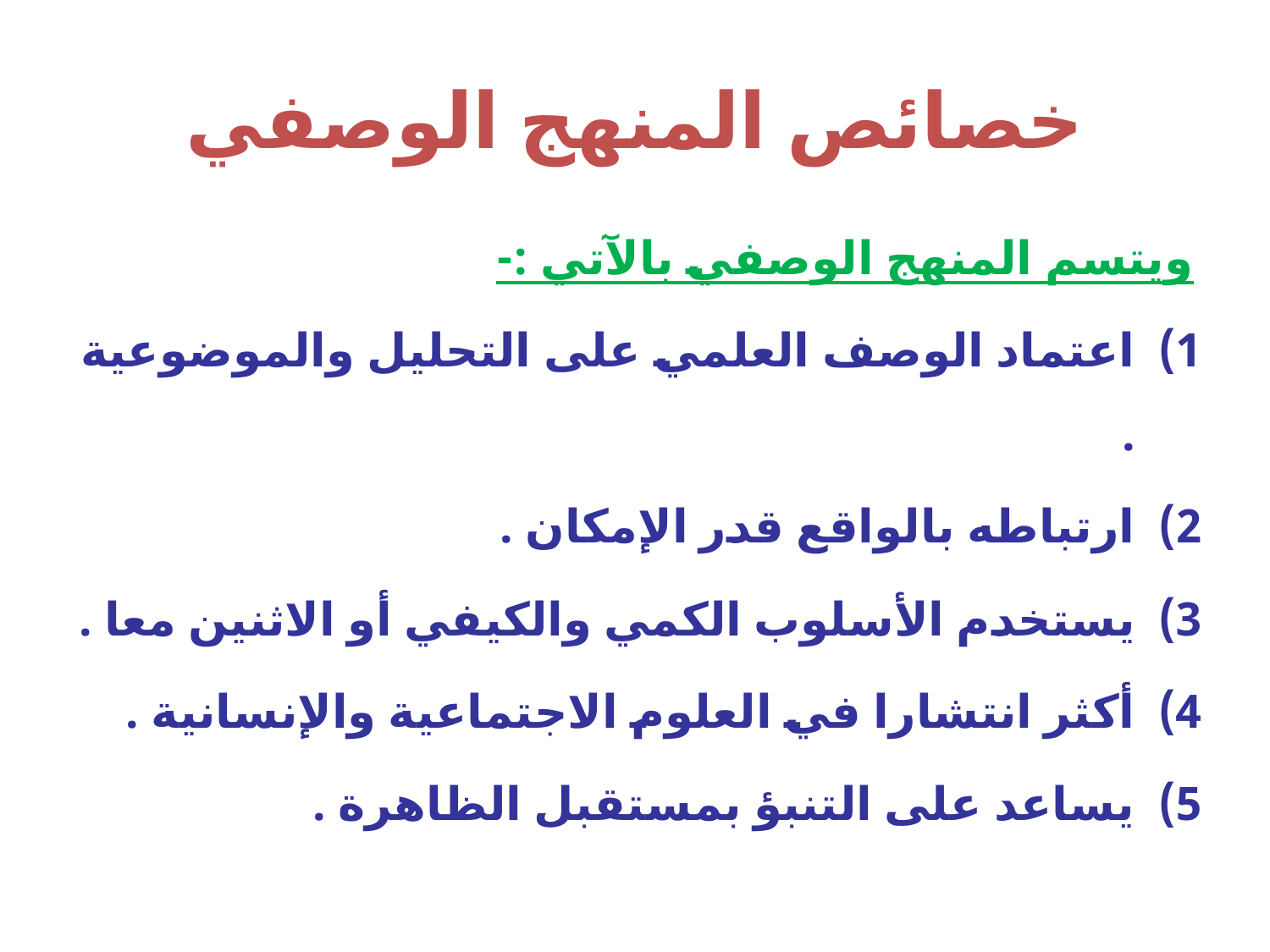

# خصائص المنهج الوصفي
ويتسم المنهج الوصفي بالآتي :-
اعتماد الوصف العلمي على التحليل والموضوعية .
ارتباطه بالواقع قدر الإمكان .
يستخدم الأسلوب الكمي والكيفي أو الاثنين معا .
أكثر انتشارا في العلوم الاجتماعية والإنسانية .
يساعد على التنبؤ بمستقبل الظاهرة .